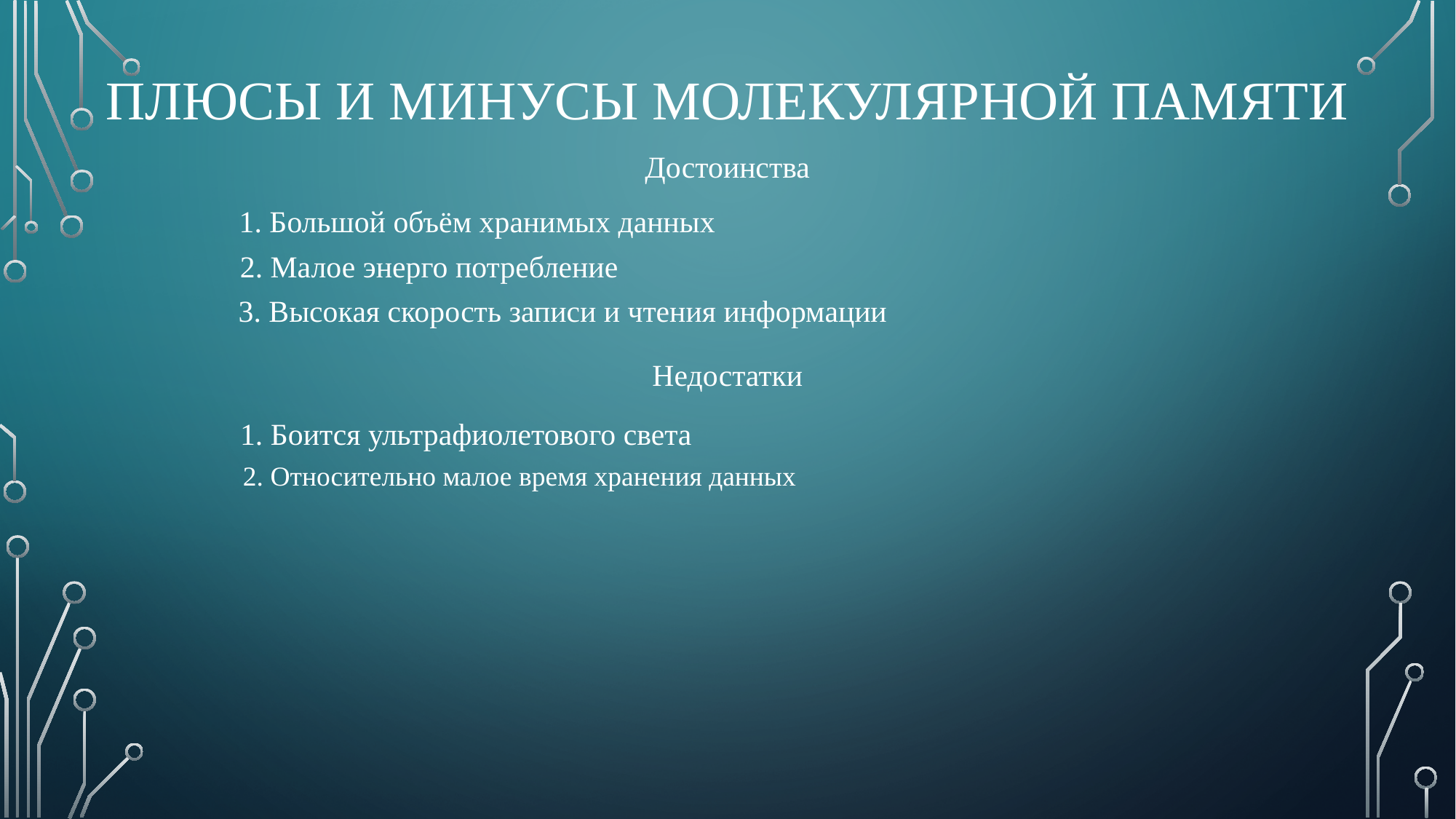

# Плюсы и минусы молекулярной памяти
Достоинства
1. Большой объём хранимых данных
2. Малое энерго потребление
3. Высокая скорость записи и чтения информации
Недостатки
1. Боится ультрафиолетового света
2. Относительно малое время хранения данных